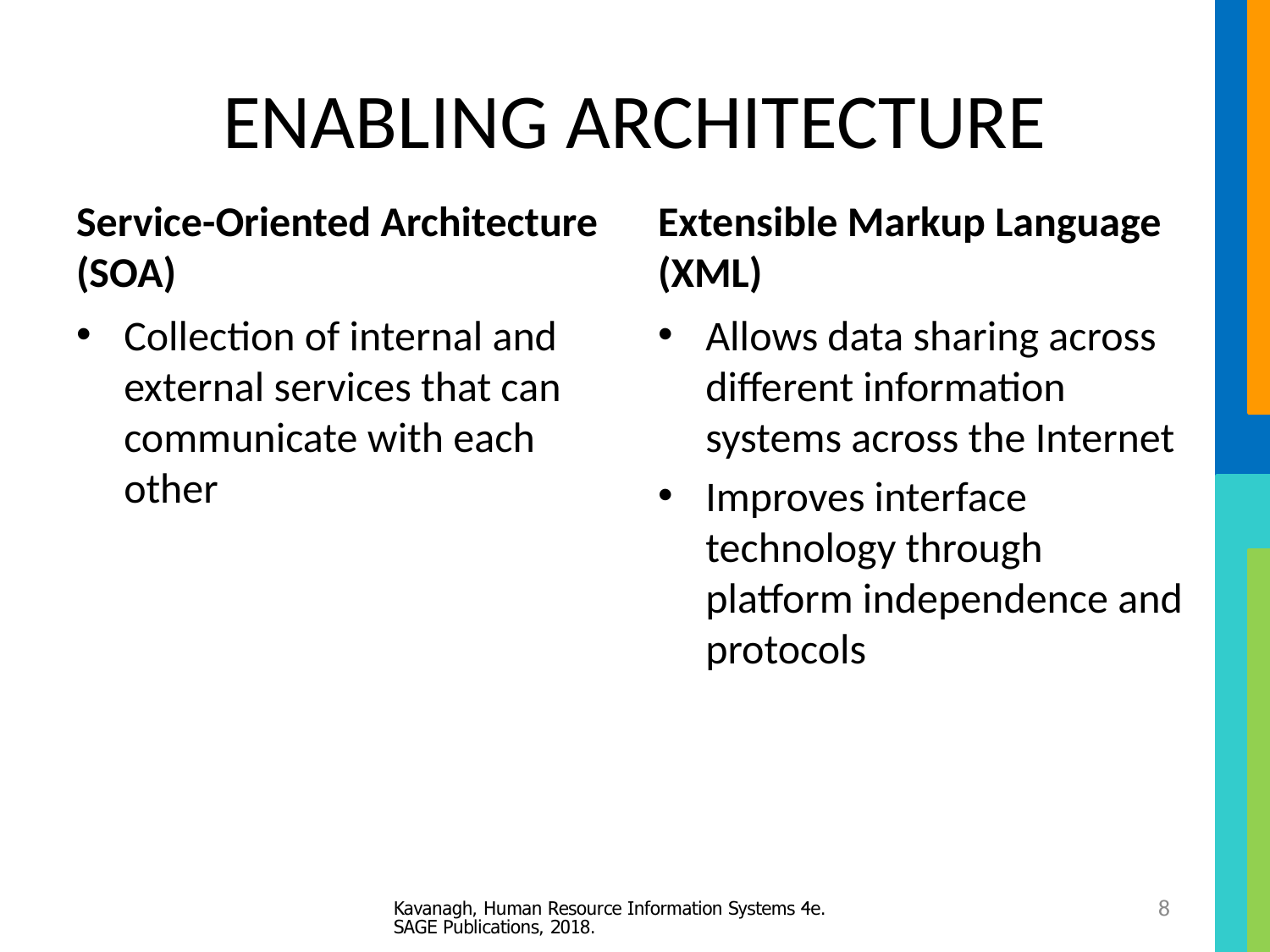

# ENABLING ARCHITECTURE
Service-Oriented Architecture (SOA)
Extensible Markup Language (XML)
Collection of internal and external services that can communicate with each other
Allows data sharing across different information systems across the Internet
Improves interface technology through platform independence and protocols
Kavanagh, Human Resource Information Systems 4e. SAGE Publications, 2018.
8